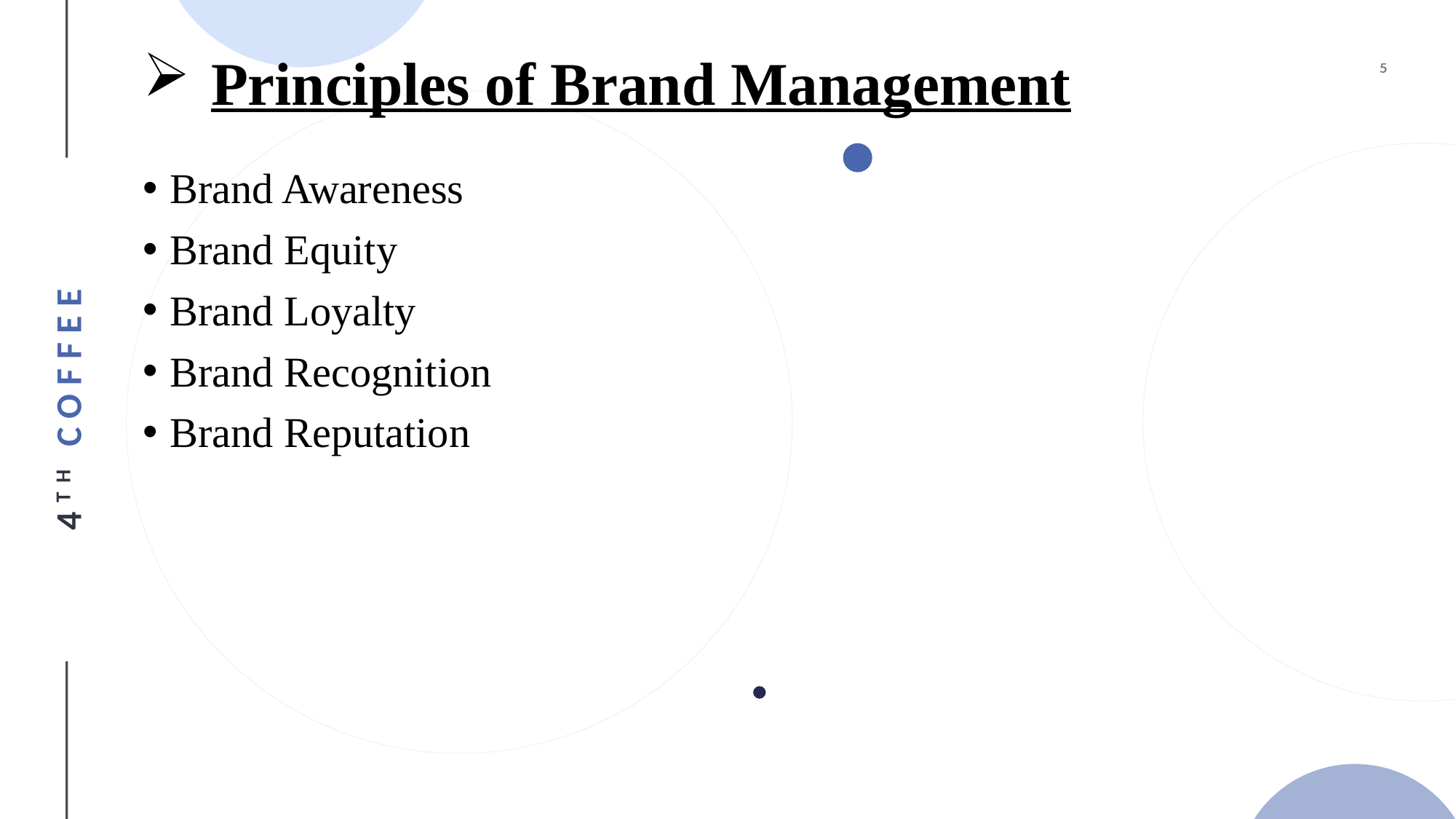

# Principles of Brand Management
Brand Awareness
Brand Equity
Brand Loyalty
Brand Recognition
Brand Reputation